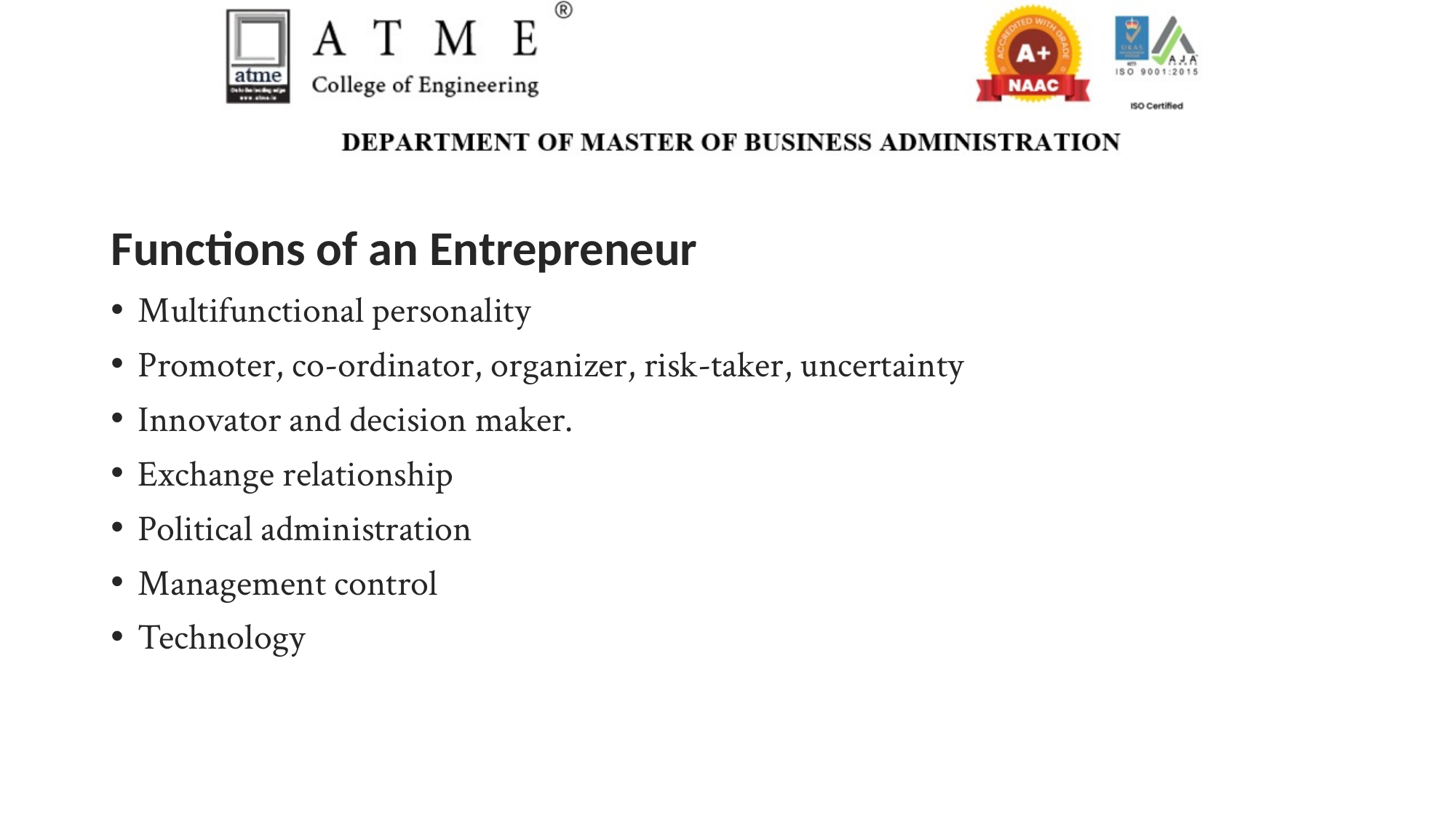

Functions of an Entrepreneur
Multifunctional personality
Promoter, co-ordinator, organizer, risk-taker, uncertainty
Innovator and decision maker.
Exchange relationship
Political administration
Management control
Technology